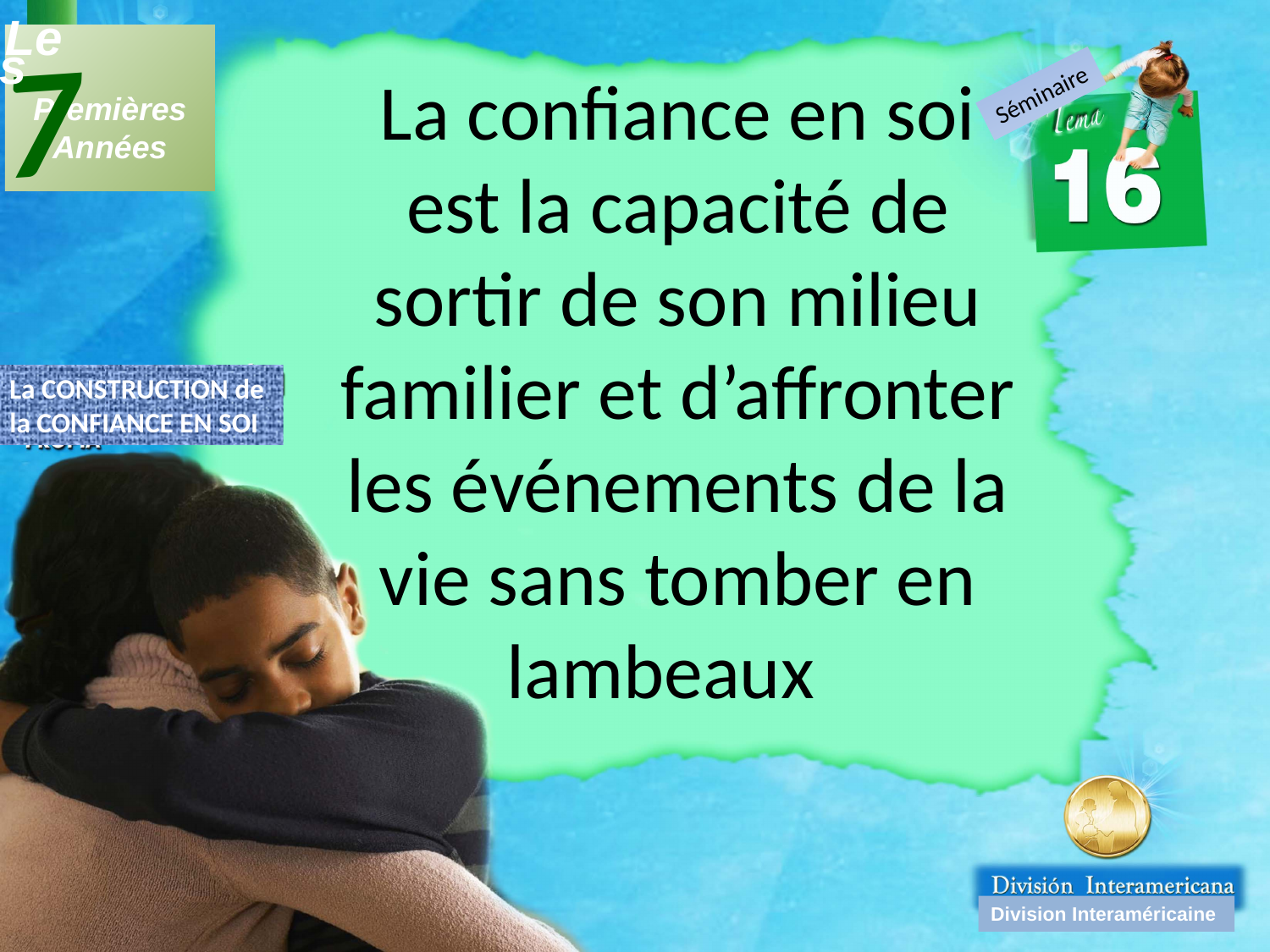

7
Les
         Premières
Années
La confiance en soi est la capacité de sortir de son milieu familier et d’affronter les événements de la vie sans tomber en lambeaux
Séminaire
La CONSTRUCTION de
la CONFIANCE EN SOI
Division Interaméricaine